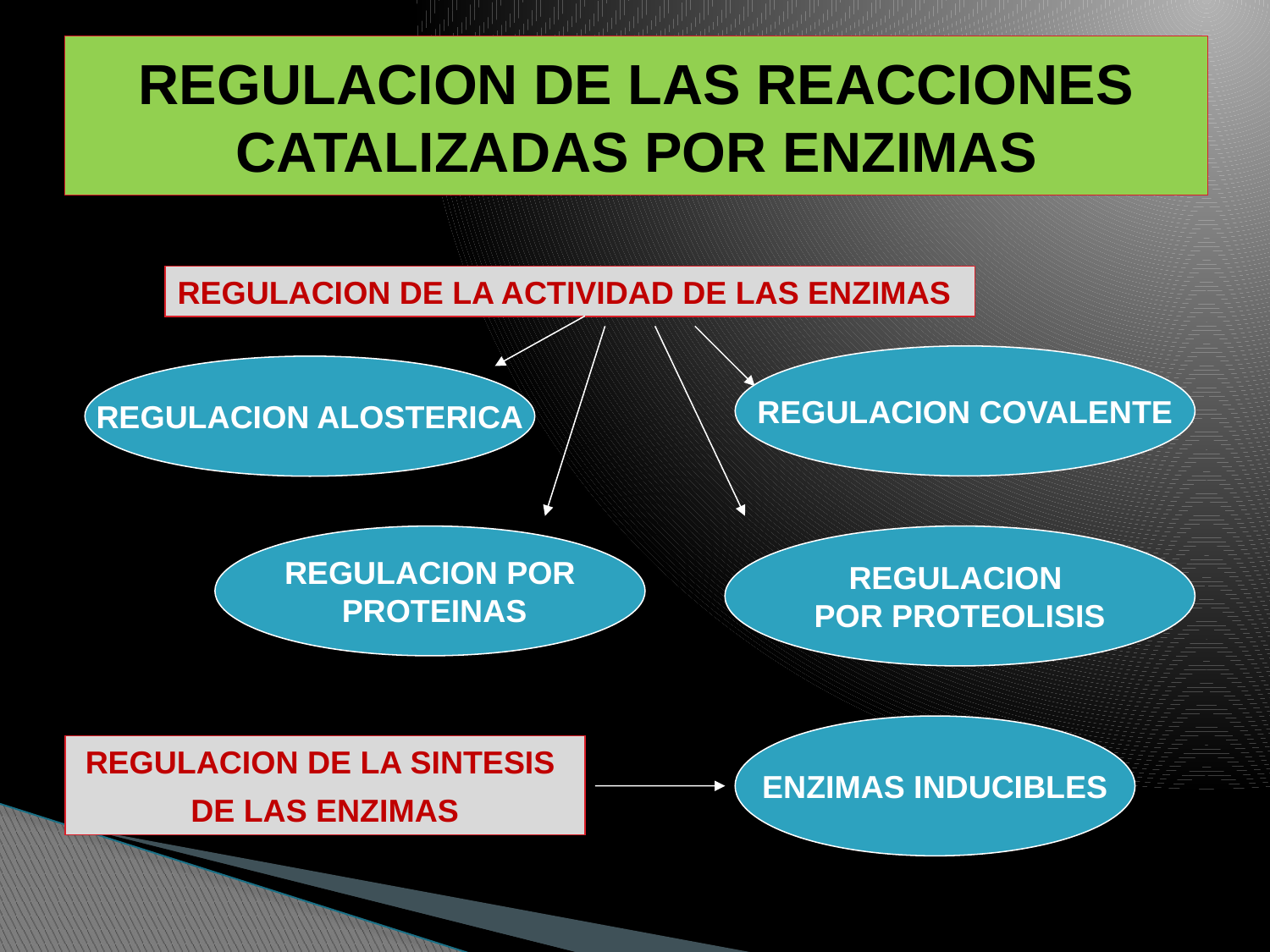

# REGULACION DE LAS REACCIONES CATALIZADAS POR ENZIMAS
REGULACION DE LA ACTIVIDAD DE LAS ENZIMAS

REGULACION ALOSTERICA

REGULACION POR
 PROTEINAS

REGULACION
POR PROTEOLISIS

REGULACION COVALENTE
ENZIMAS INDUCIBLES

REGULACION DE LA SINTESIS
DE LAS ENZIMAS